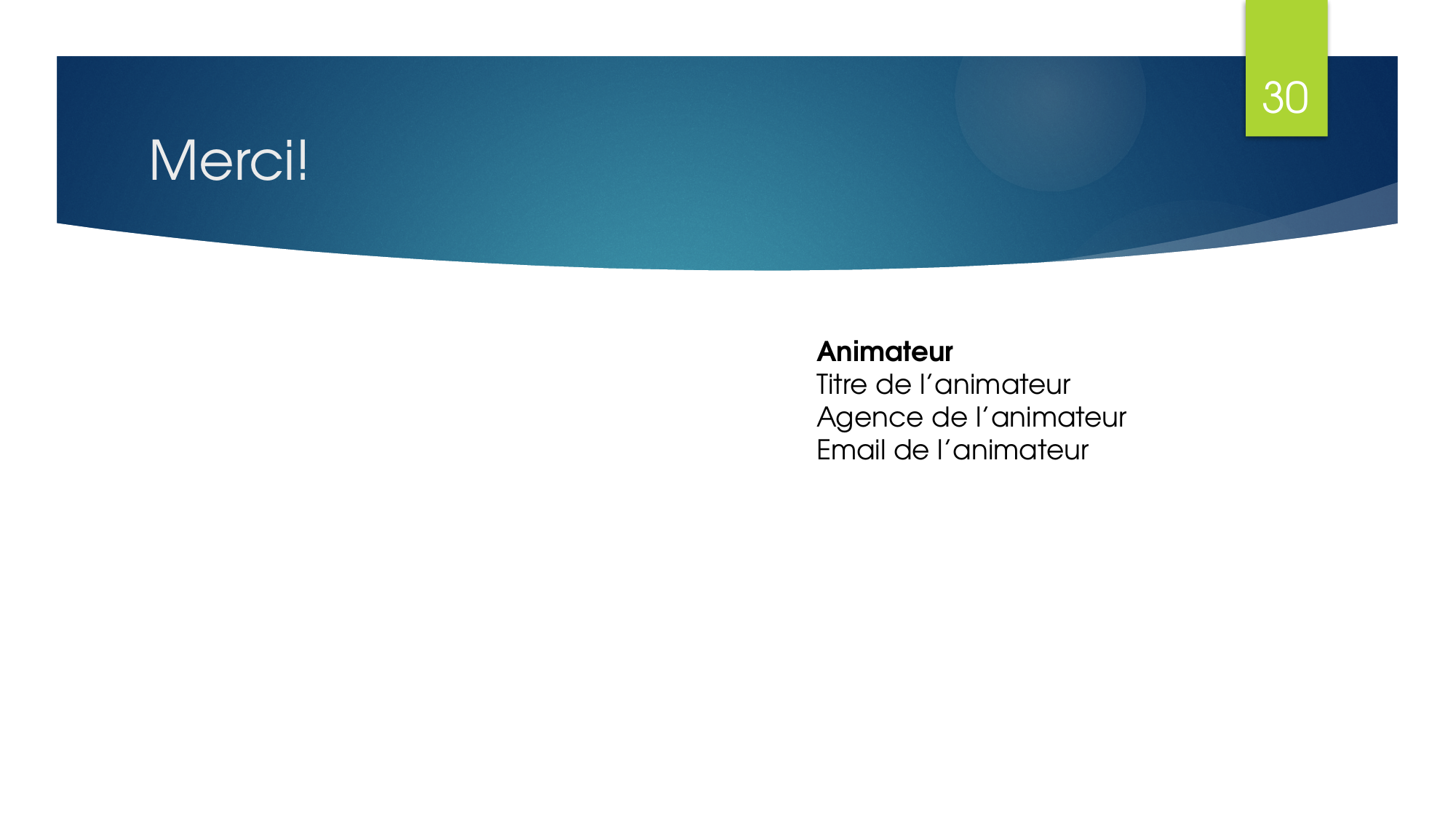

30
# Merci!
Animateur
Titre de l’animateur
Agence de l’animateur
Email de l’animateur